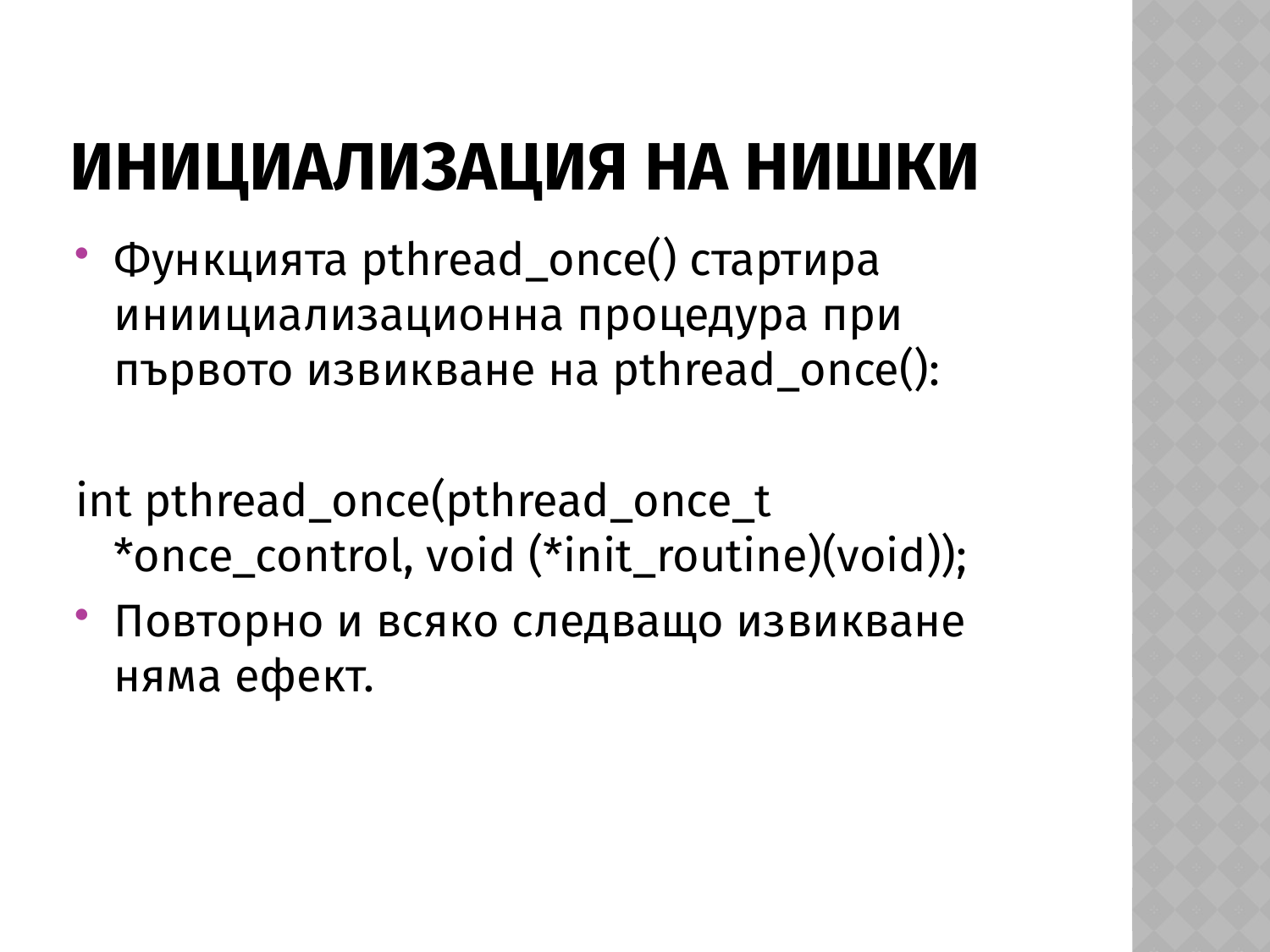

# Инициализация на нишки
Функцията pthread_once() стартира иниициализационна процедура при първото извикване на pthread_once():

int pthread_once(pthread_once_t *once_control, void (*init_routine)(void));
Повторно и всяко следващо извикване няма ефект.